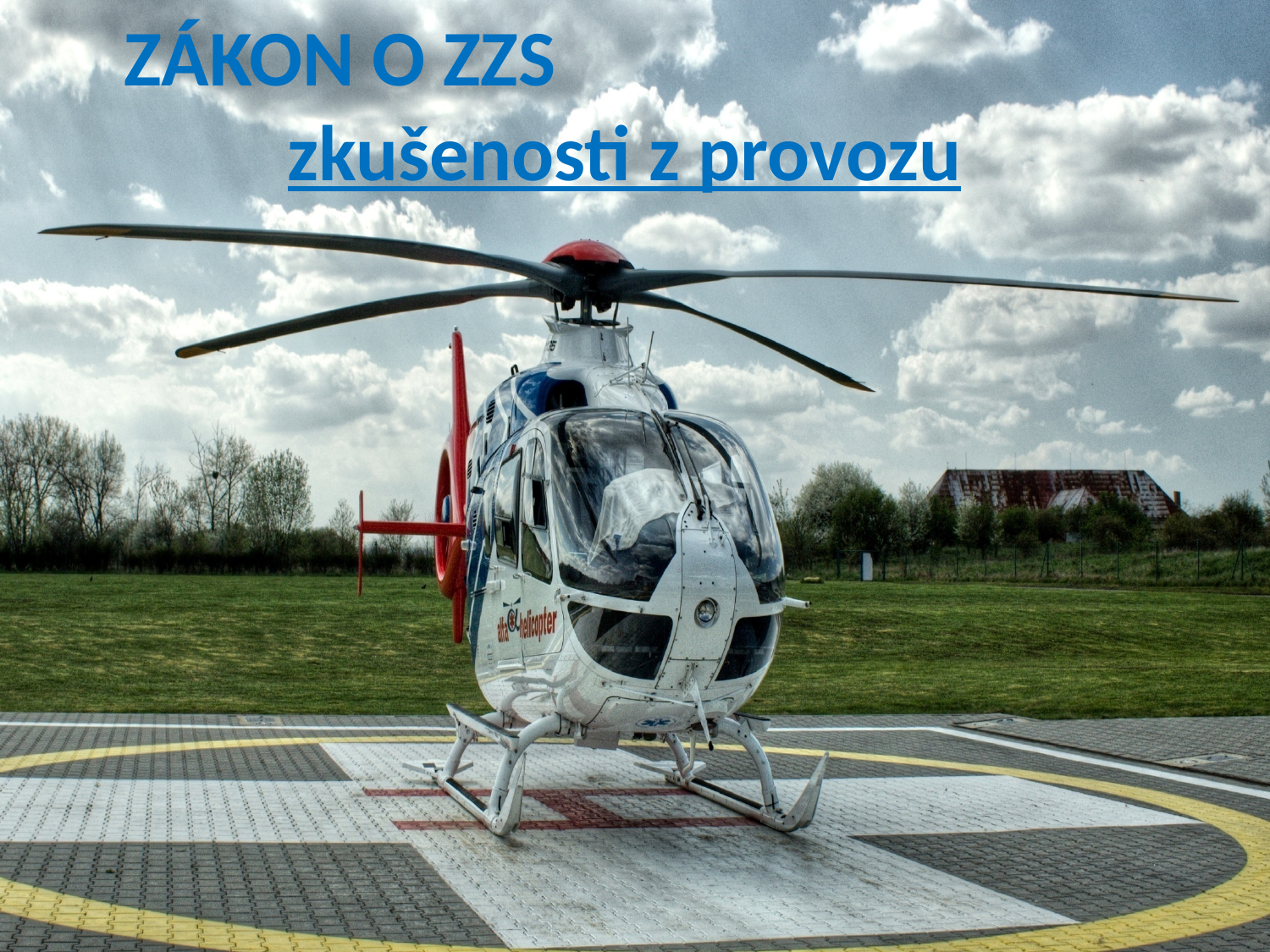

# ZÁKON O ZZS                                 zkušenosti z provozu